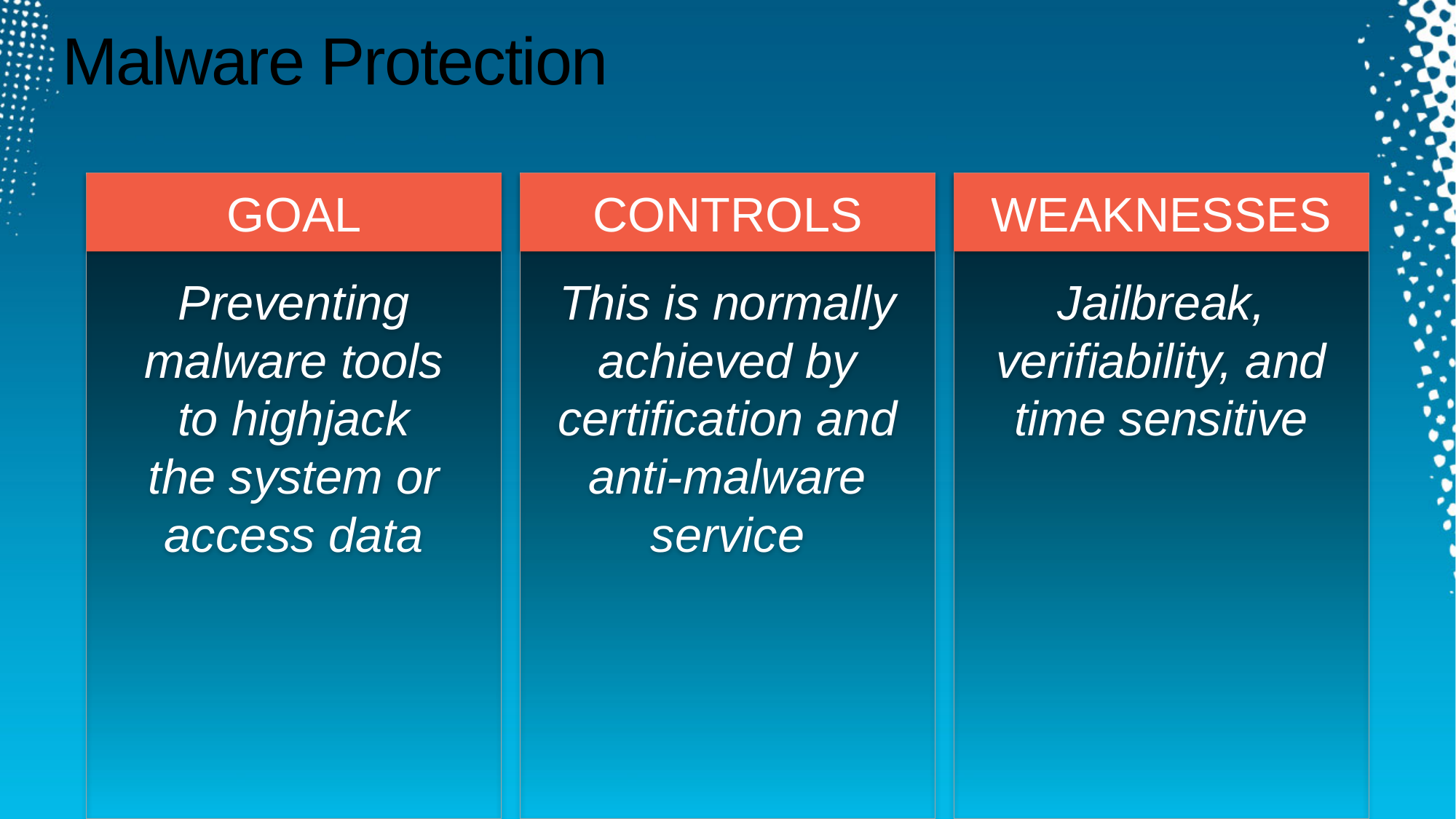

# Malware Protection
Preventing malware tools to highjack the system or access data
GOAL
This is normally achieved by certification and anti-malware service
CONTROLS
Jailbreak, verifiability, and time sensitive
WEAKNESSES